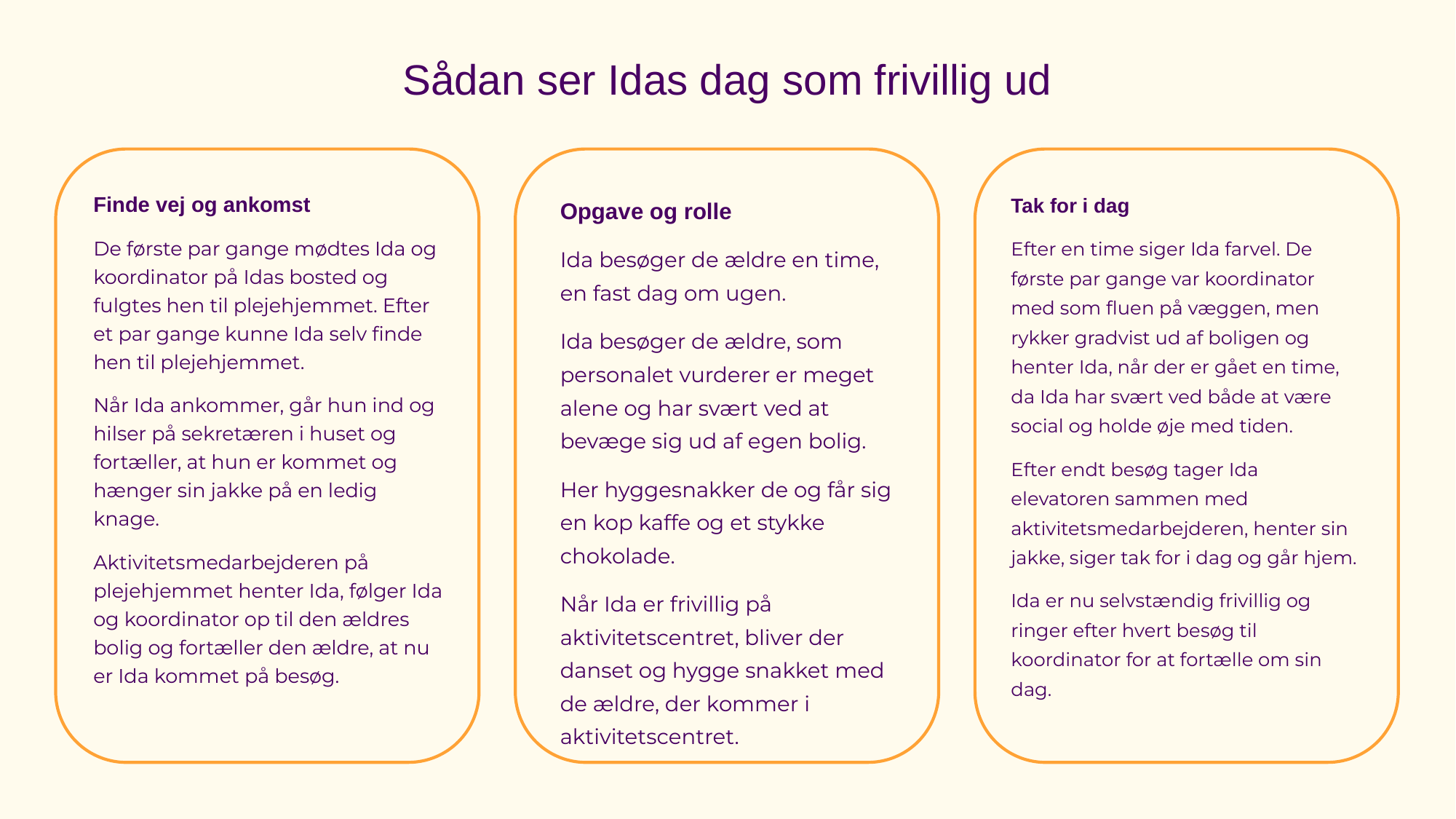

# Sådan ser Idas dag som frivillig ud

Finde vej og ankomst
De første par gange mødtes Ida og koordinator på Idas bosted og fulgtes hen til plejehjemmet. Efter et par gange kunne Ida selv finde hen til plejehjemmet.
Når Ida ankommer, går hun ind og hilser på sekretæren i huset og fortæller, at hun er kommet og hænger sin jakke på en ledig knage.
Aktivitetsmedarbejderen på plejehjemmet henter Ida, følger Ida og koordinator op til den ældres bolig og fortæller den ældre, at nu er Ida kommet på besøg.
Opgave og rolle
Ida besøger de ældre en time, en fast dag om ugen.
Ida besøger de ældre, som personalet vurderer er meget alene og har svært ved at bevæge sig ud af egen bolig.
Her hyggesnakker de og får sig en kop kaffe og et stykke chokolade.
Når Ida er frivillig på aktivitetscentret, bliver der danset og hygge snakket med de ældre, der kommer i aktivitetscentret.
Tak for i dag
Efter en time siger Ida farvel. De første par gange var koordinator med som fluen på væggen, men rykker gradvist ud af boligen og henter Ida, når der er gået en time, da Ida har svært ved både at være social og holde øje med tiden.
Efter endt besøg tager Ida elevatoren sammen med aktivitetsmedarbejderen, henter sin jakke, siger tak for i dag og går hjem.
Ida er nu selvstændig frivillig og ringer efter hvert besøg til koordinator for at fortælle om sin dag.